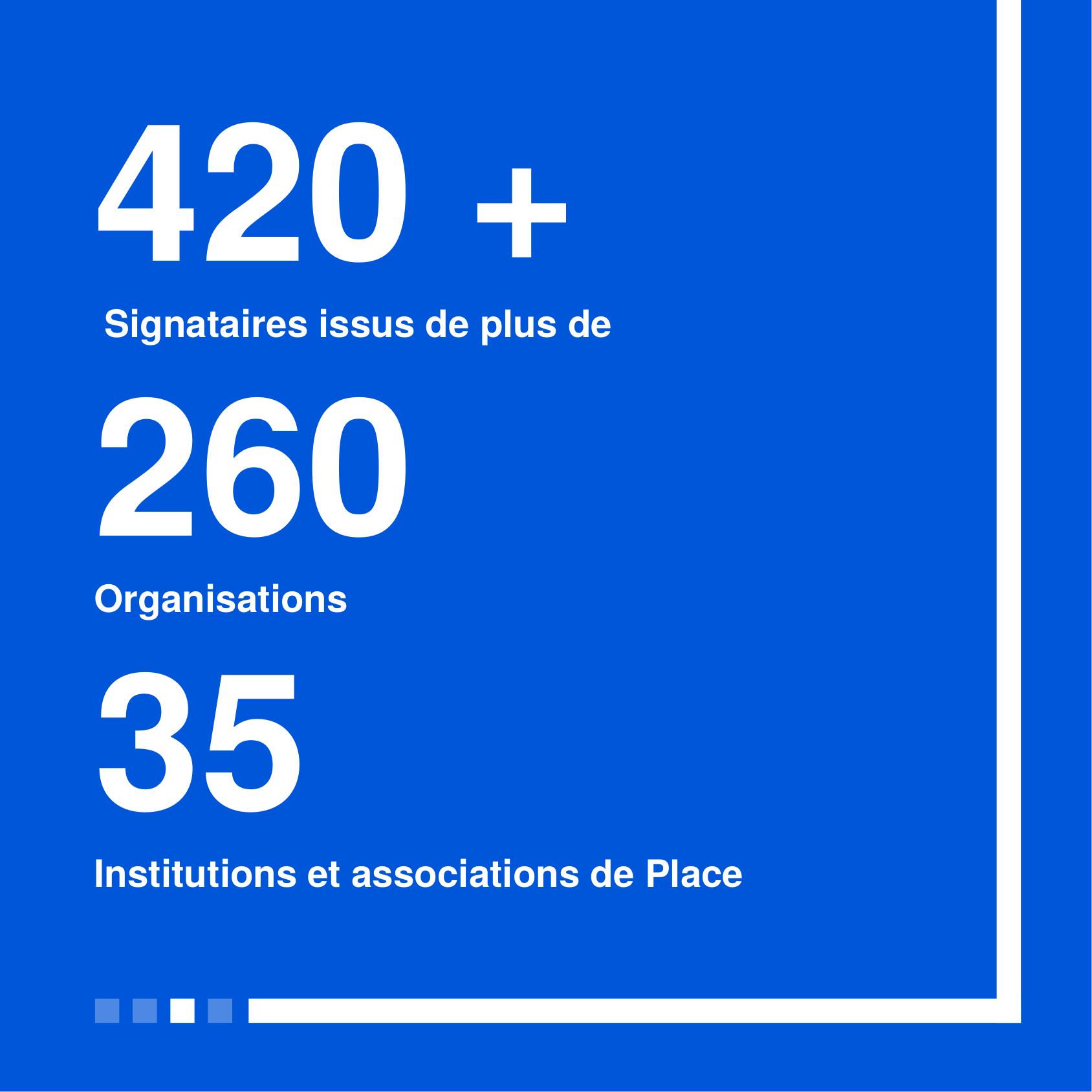

420 +
 Signataires issus de plus de
260
Organisations
35
Institutions et associations de Place